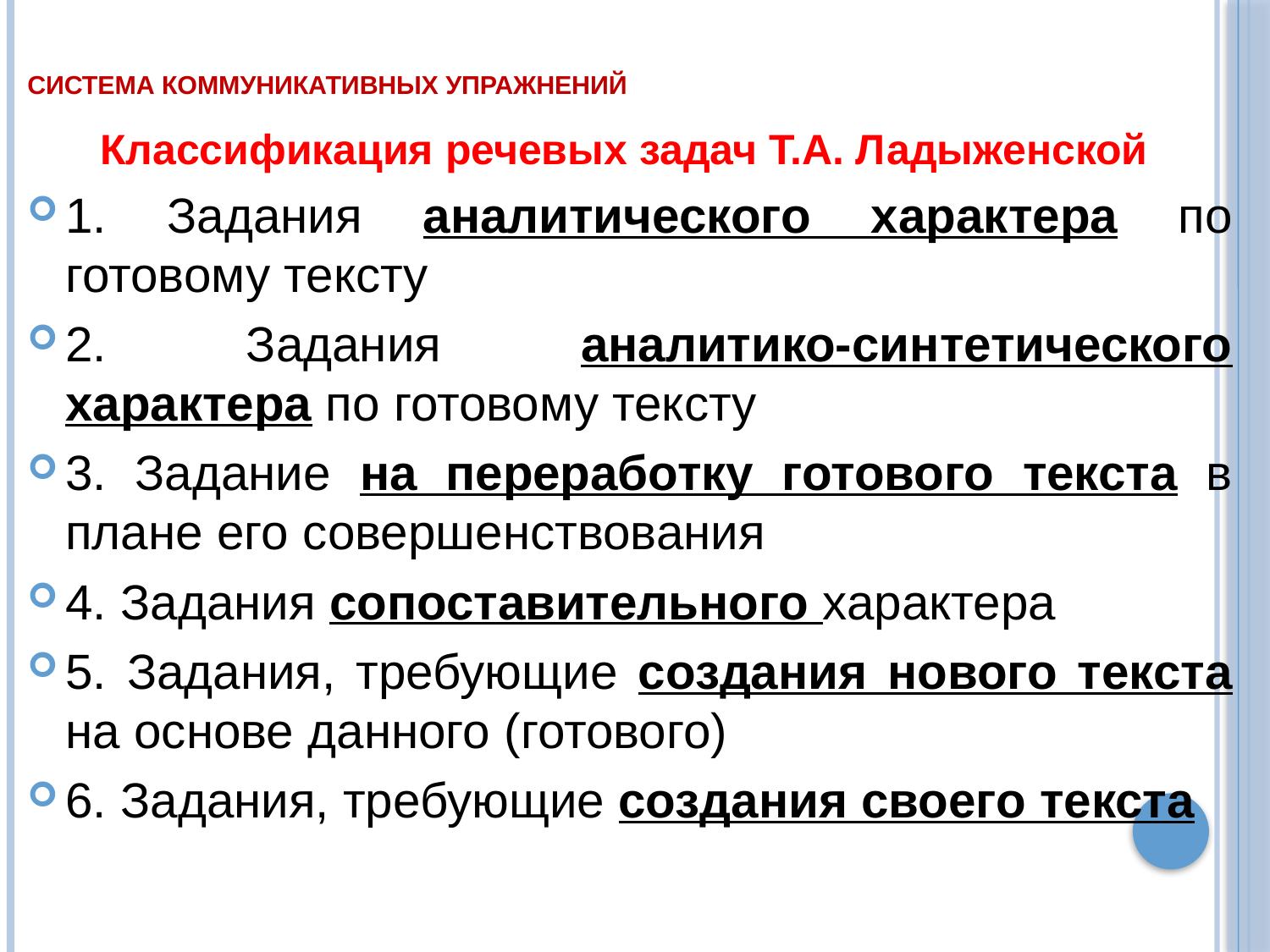

# Система коммуникативных упражнений
Классификация речевых задач Т.А. Ладыженской
1. Задания аналитического характера по готовому тексту
2. Задания аналитико-синтетического характера по готовому тексту
3. Задание на переработку готового текста в плане его совершенствования
4. Задания сопоставительного характера
5. Задания, требующие создания нового текста на основе данного (готового)
6. Задания, требующие создания своего текста